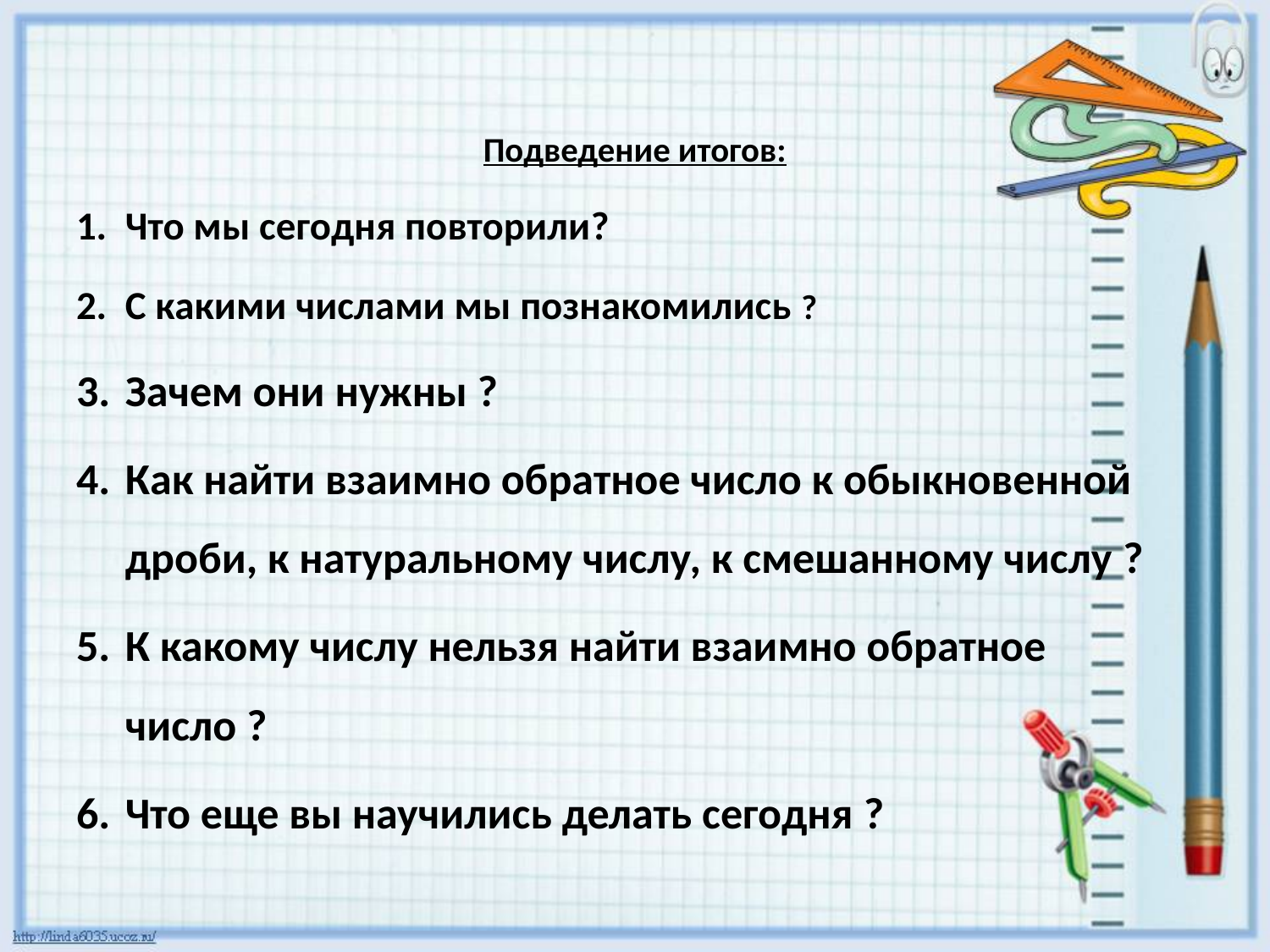

Подведение итогов:
Что мы сегодня повторили?
С какими числами мы познакомились ?
Зачем они нужны ?
Как найти взаимно обратное число к обыкновенной дроби, к натуральному числу, к смешанному числу ?
К какому числу нельзя найти взаимно обратное число ?
Что еще вы научились делать сегодня ?